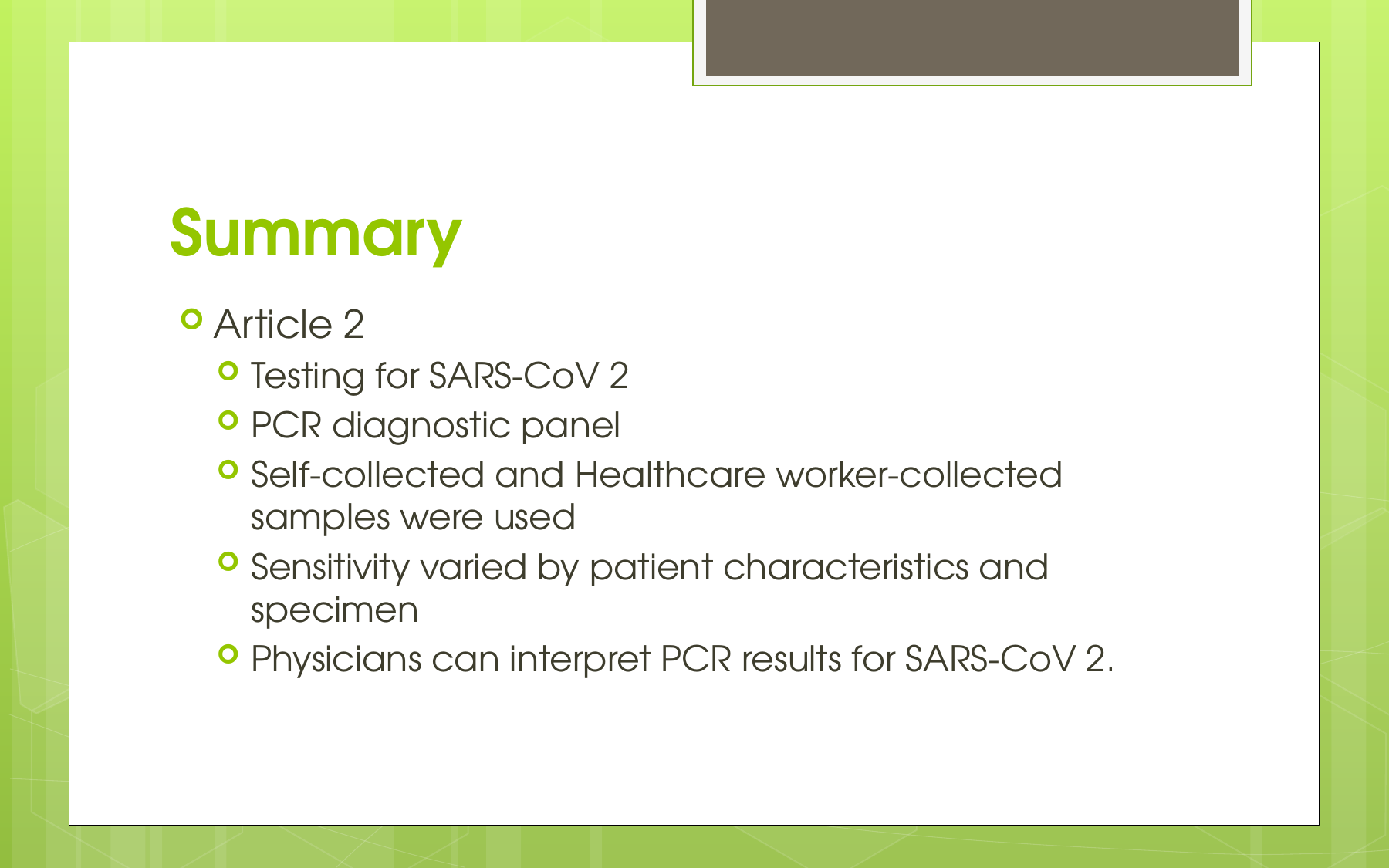

# Summary
Article 2
Testing for SARS-CoV 2
PCR diagnostic panel
Self-collected and Healthcare worker-collected samples were used
Sensitivity varied by patient characteristics and specimen
Physicians can interpret PCR results for SARS-CoV 2.